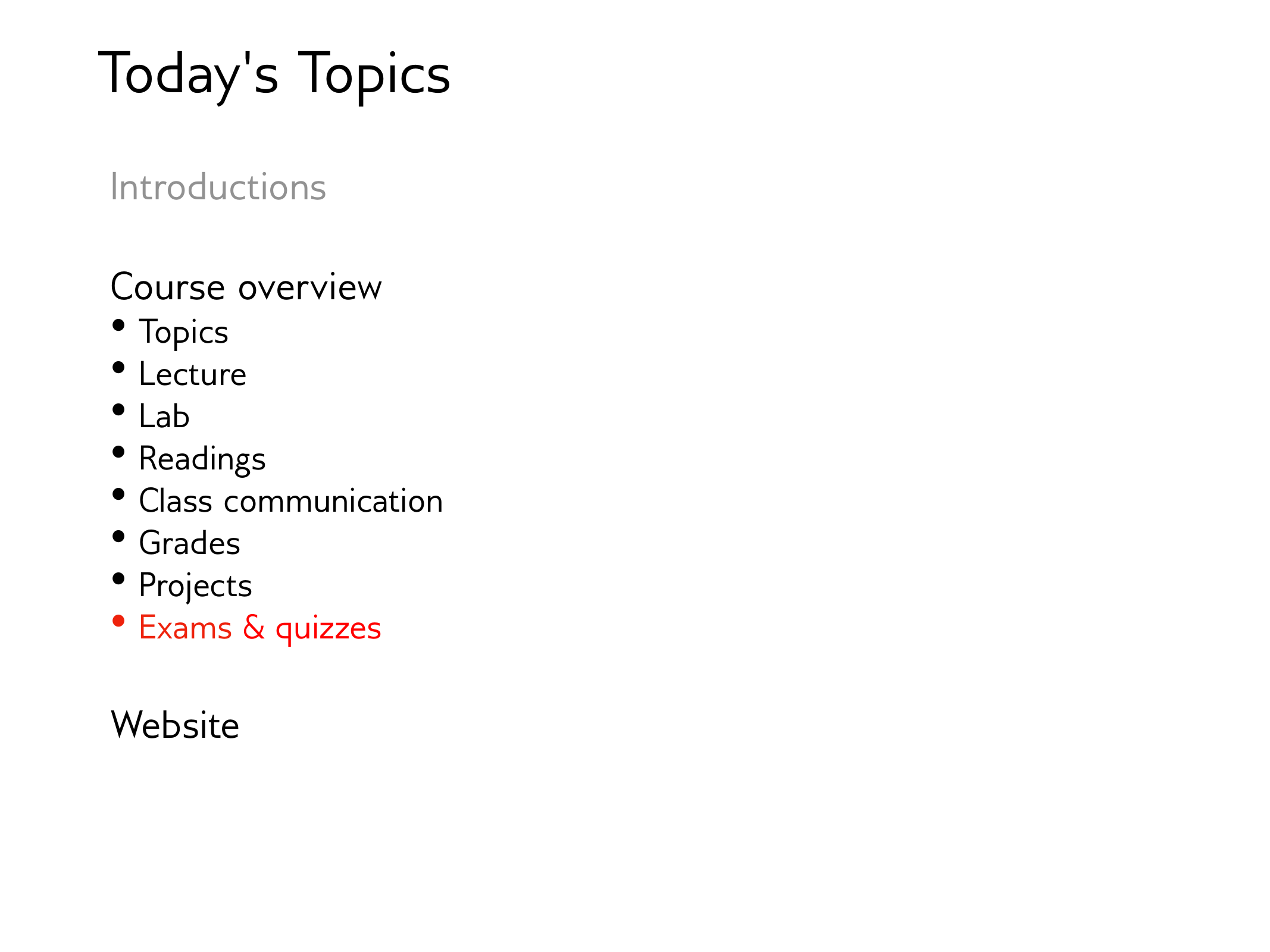

Today's Topics
Introductions
Course overview
Topics
Lecture
Lab
Readings
Class communication
Grades
Projects
Exams & quizzes
Website